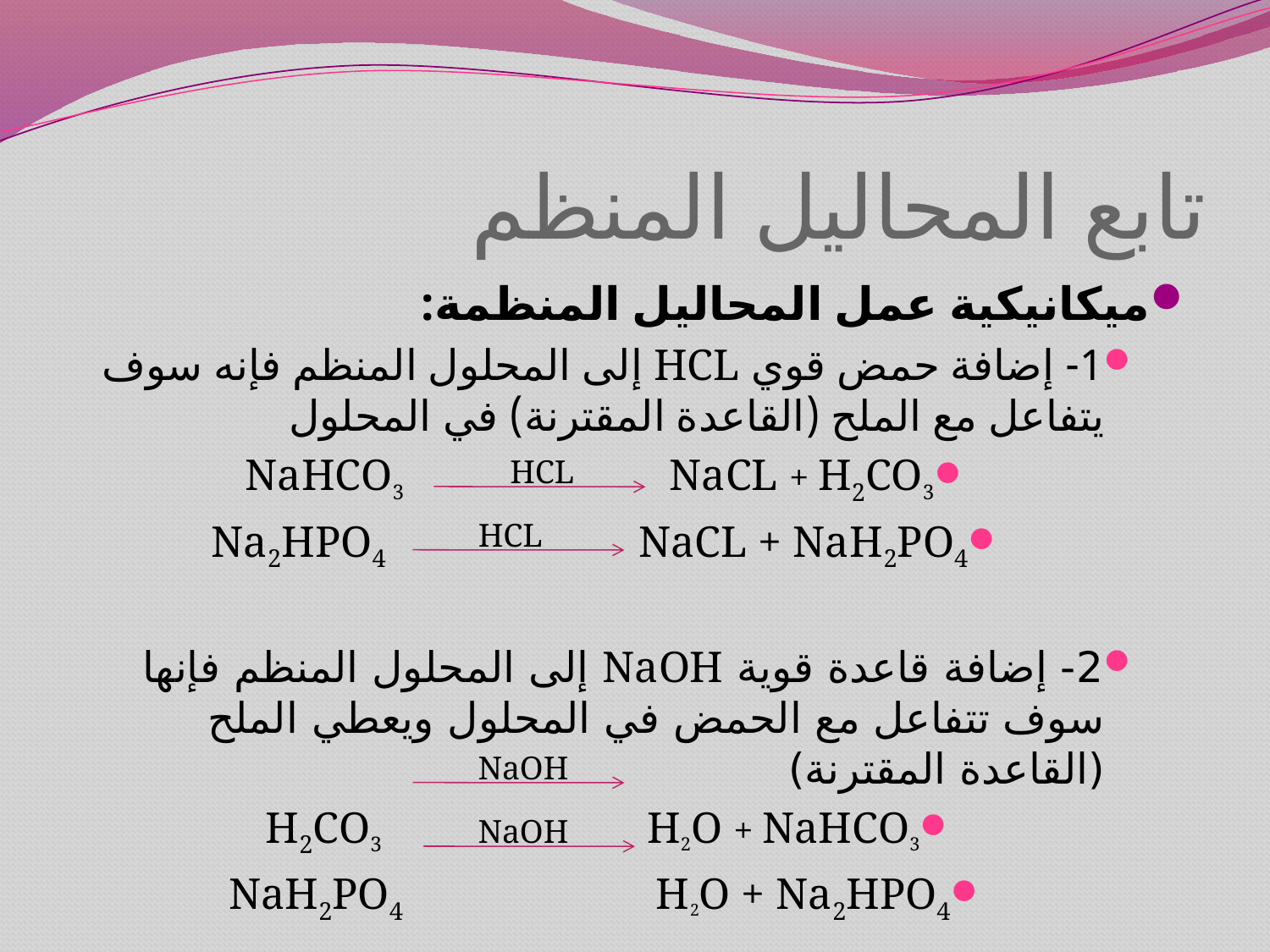

# تابع المحاليل المنظم
ميكانيكية عمل المحاليل المنظمة:
1- إضافة حمض قوي HCL إلى المحلول المنظم فإنه سوف يتفاعل مع الملح (القاعدة المقترنة) في المحلول
NaHCO3                              NaCL + H2CO3
Na2HPO4                       NaCL + NaH2PO4

2- إضافة قاعدة قوية NaOH إلى المحلول المنظم فإنها سوف تتفاعل مع الحمض في المحلول ويعطي الملح (القاعدة المقترنة)
H2CO3                              H2O + NaHCO3
NaH2PO4                       H2O + Na2HPO4
HCL
HCL
NaOH
NaOH